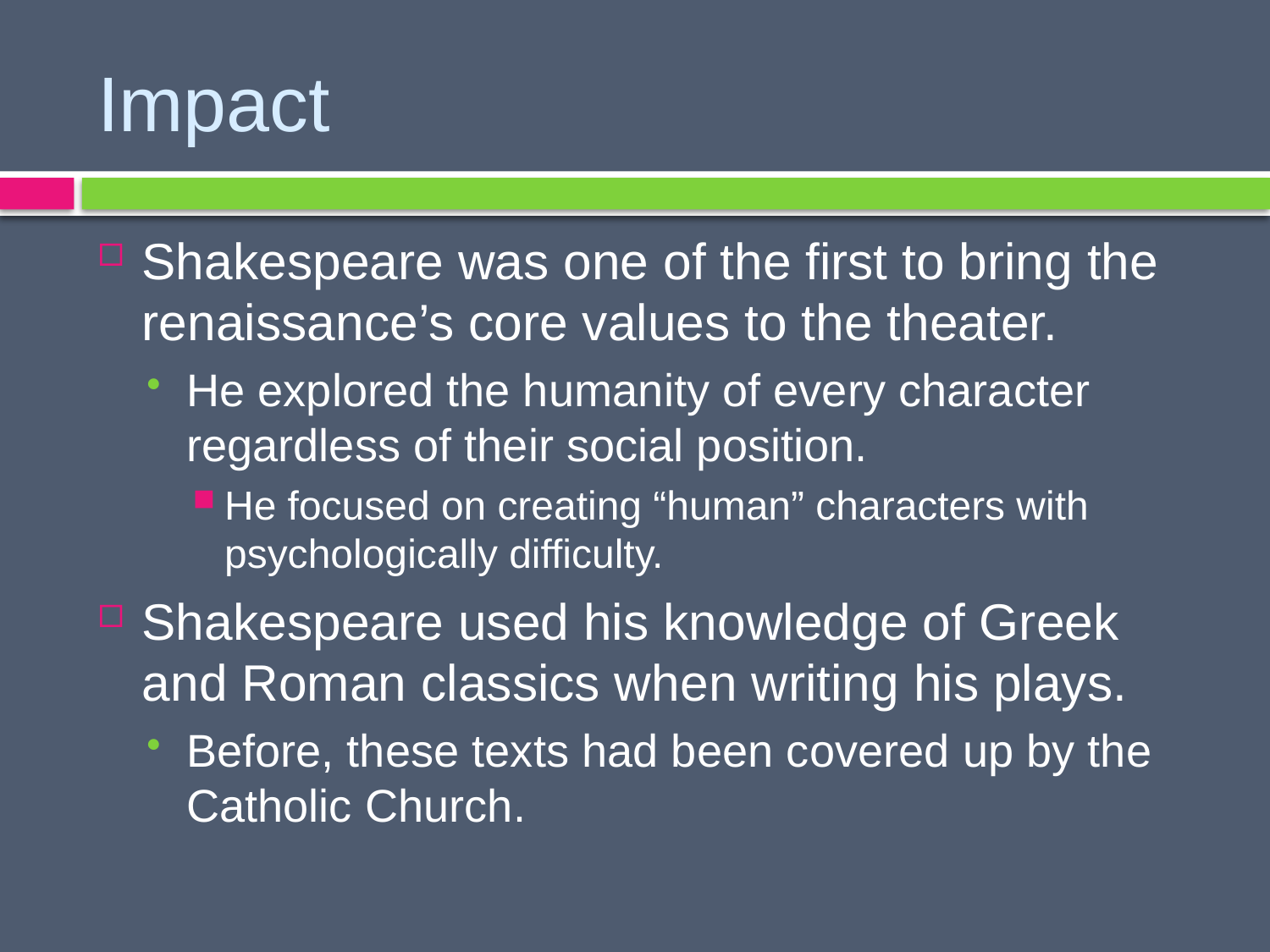

# Impact
Shakespeare was one of the first to bring the renaissance’s core values to the theater.
He explored the humanity of every character regardless of their social position.
He focused on creating “human” characters with psychologically difficulty.
Shakespeare used his knowledge of Greek and Roman classics when writing his plays.
Before, these texts had been covered up by the Catholic Church.